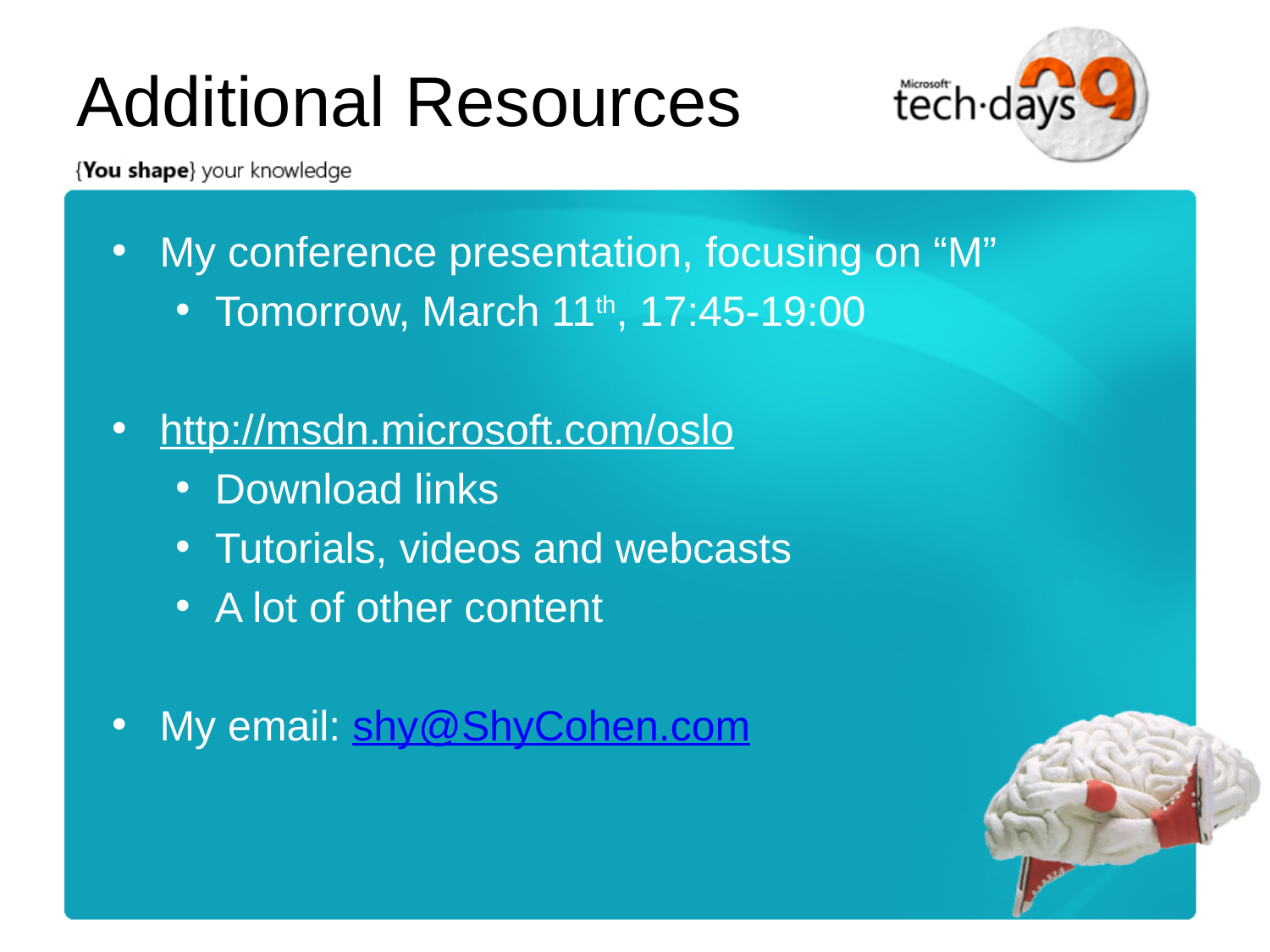

# Additional Resources
My conference presentation, focusing on “M”
Tomorrow, March 11th, 17:45-19:00

http://msdn.microsoft.com/oslo
Download links
Tutorials, videos and webcasts
A lot of other content

My email: shy@ShyCohen.com